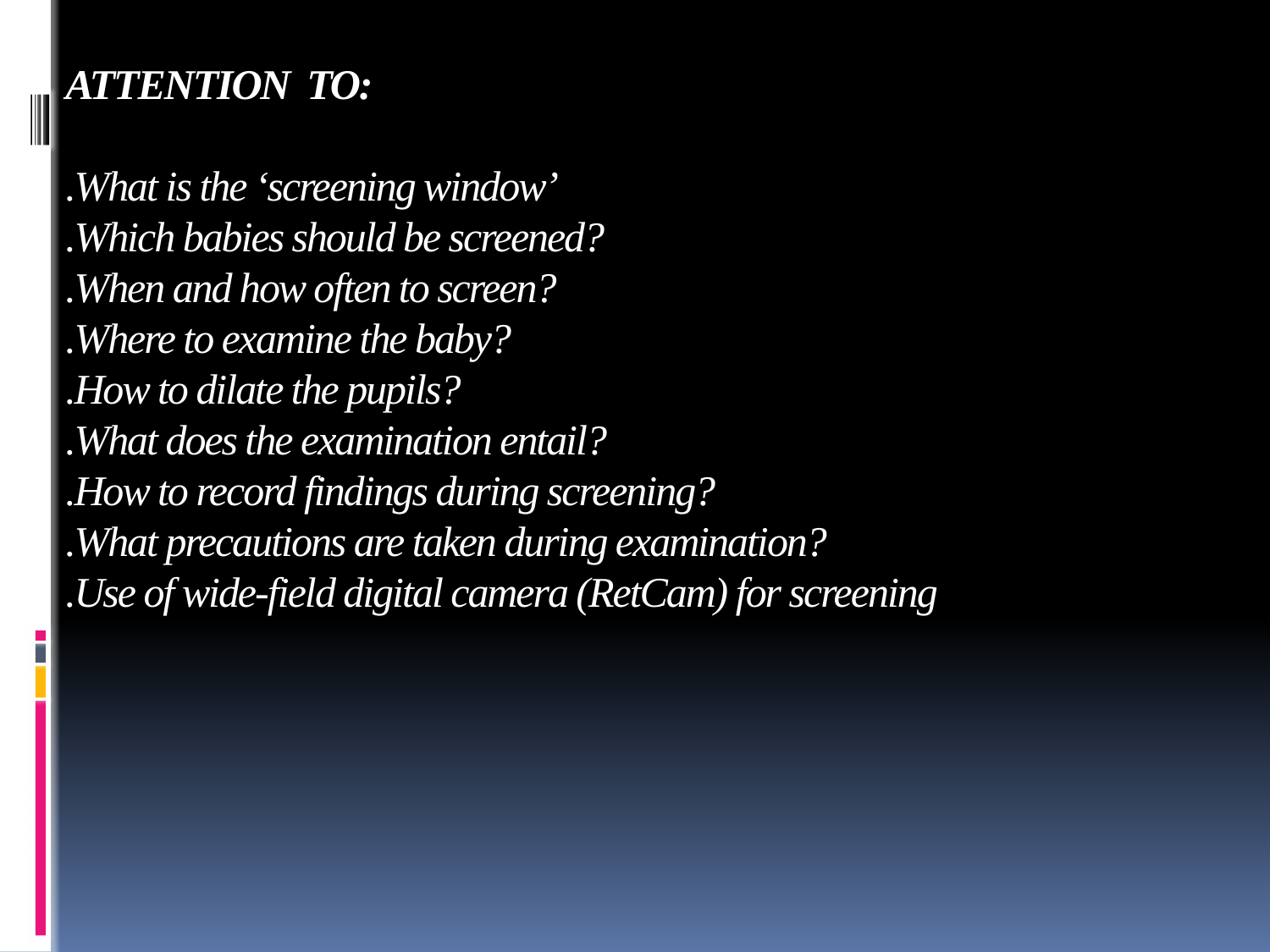

# ATTENTION  TO: .What is the ‘screening window’ .Which babies should be screened? .When and how often to screen? .Where to examine the baby? .How to dilate the pupils? .What does the examination entail? .How to record findings during screening? .What precautions are taken during examination? .Use of wide-field digital camera (RetCam) for screening